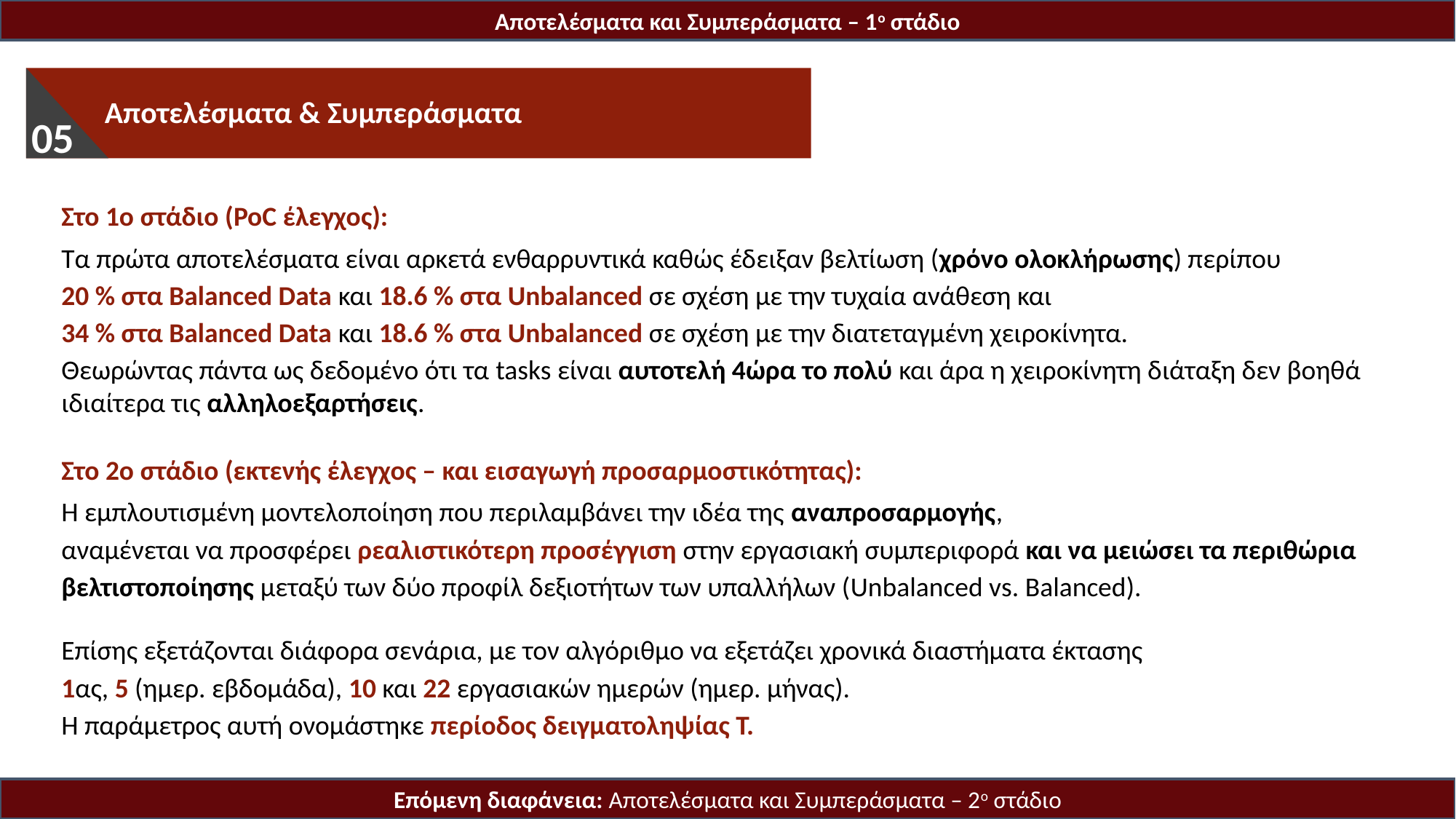

Αποτελέσματα και Συμπεράσματα – 1ο στάδιο

 Προτεινόμενη Μοντελοποίηση
01
 Αποτελέσματα & Συμπεράσματα
03
05
Στο 1ο στάδιο (PoC έλεγχος):
Τα πρώτα αποτελέσματα είναι αρκετά ενθαρρυντικά καθώς έδειξαν βελτίωση (χρόνο ολοκλήρωσης) περίπου
20 % στα Balanced Data και 18.6 % στα Unbalanced σε σχέση με την τυχαία ανάθεση και
34 % στα Balanced Data και 18.6 % στα Unbalanced σε σχέση με την διατεταγμένη χειροκίνητα.
Θεωρώντας πάντα ως δεδομένο ότι τα tasks είναι αυτοτελή 4ώρα το πολύ και άρα η χειροκίνητη διάταξη δεν βοηθά ιδιαίτερα τις αλληλοεξαρτήσεις.

Στο 2ο στάδιο (εκτενής έλεγχος – και εισαγωγή προσαρμοστικότητας):
Η εμπλουτισμένη μοντελοποίηση που περιλαμβάνει την ιδέα της αναπροσαρμογής,
αναμένεται να προσφέρει ρεαλιστικότερη προσέγγιση στην εργασιακή συμπεριφορά και να μειώσει τα περιθώρια
βελτιστοποίησης μεταξύ των δύο προφίλ δεξιοτήτων των υπαλλήλων (Unbalanced vs. Balanced).

Επίσης εξετάζονται διάφορα σενάρια, με τον αλγόριθμο να εξετάζει χρονικά διαστήματα έκτασης
1ας, 5 (ημερ. εβδομάδα), 10 και 22 εργασιακών ημερών (ημερ. μήνας).
Η παράμετρος αυτή ονομάστηκε περίοδος δειγματοληψίας Τ.
Επόμενη διαφάνεια: Αποτελέσματα και Συμπεράσματα – 2ο στάδιο